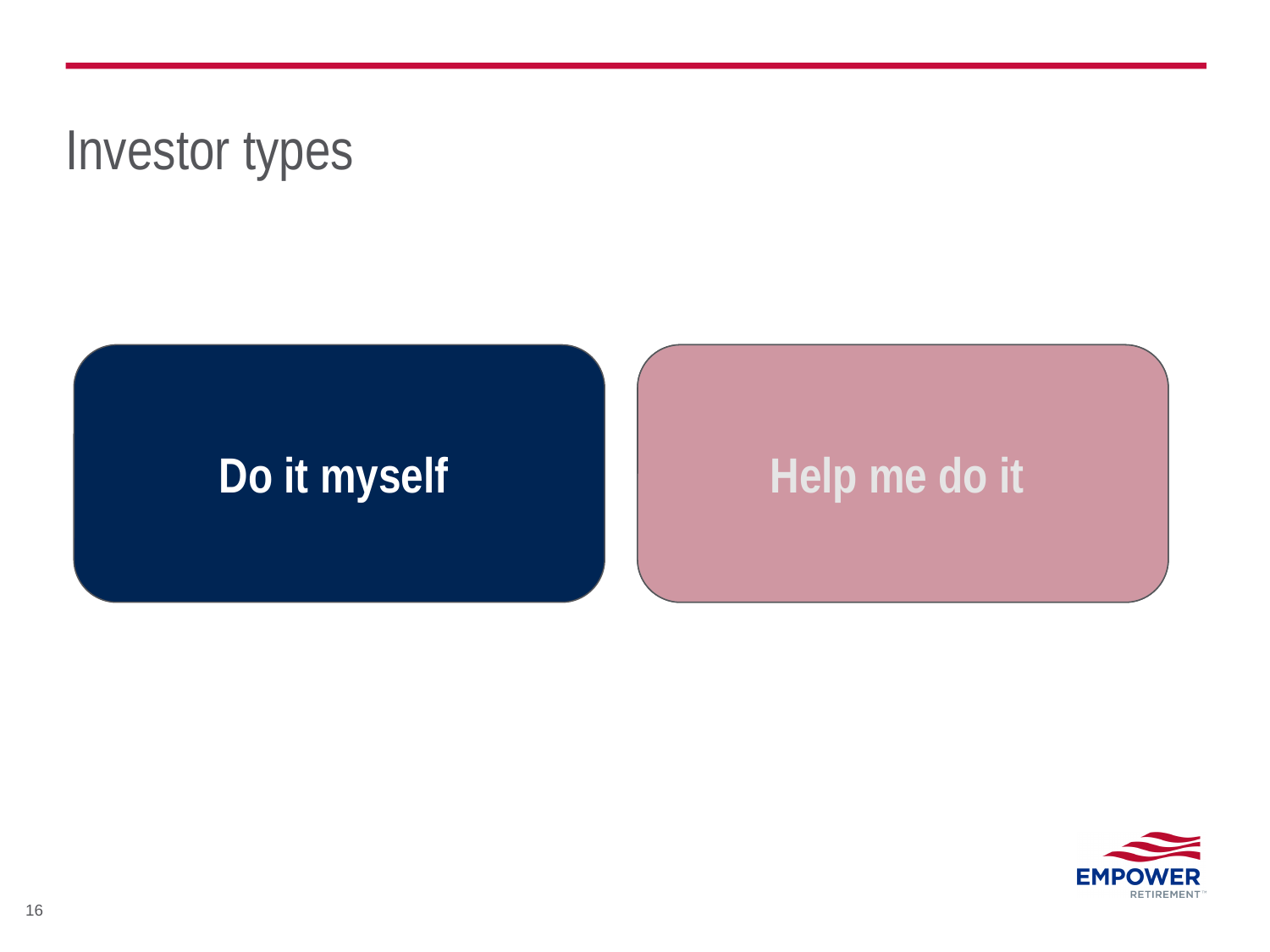

# Investor types

Do it myself
Help me do it